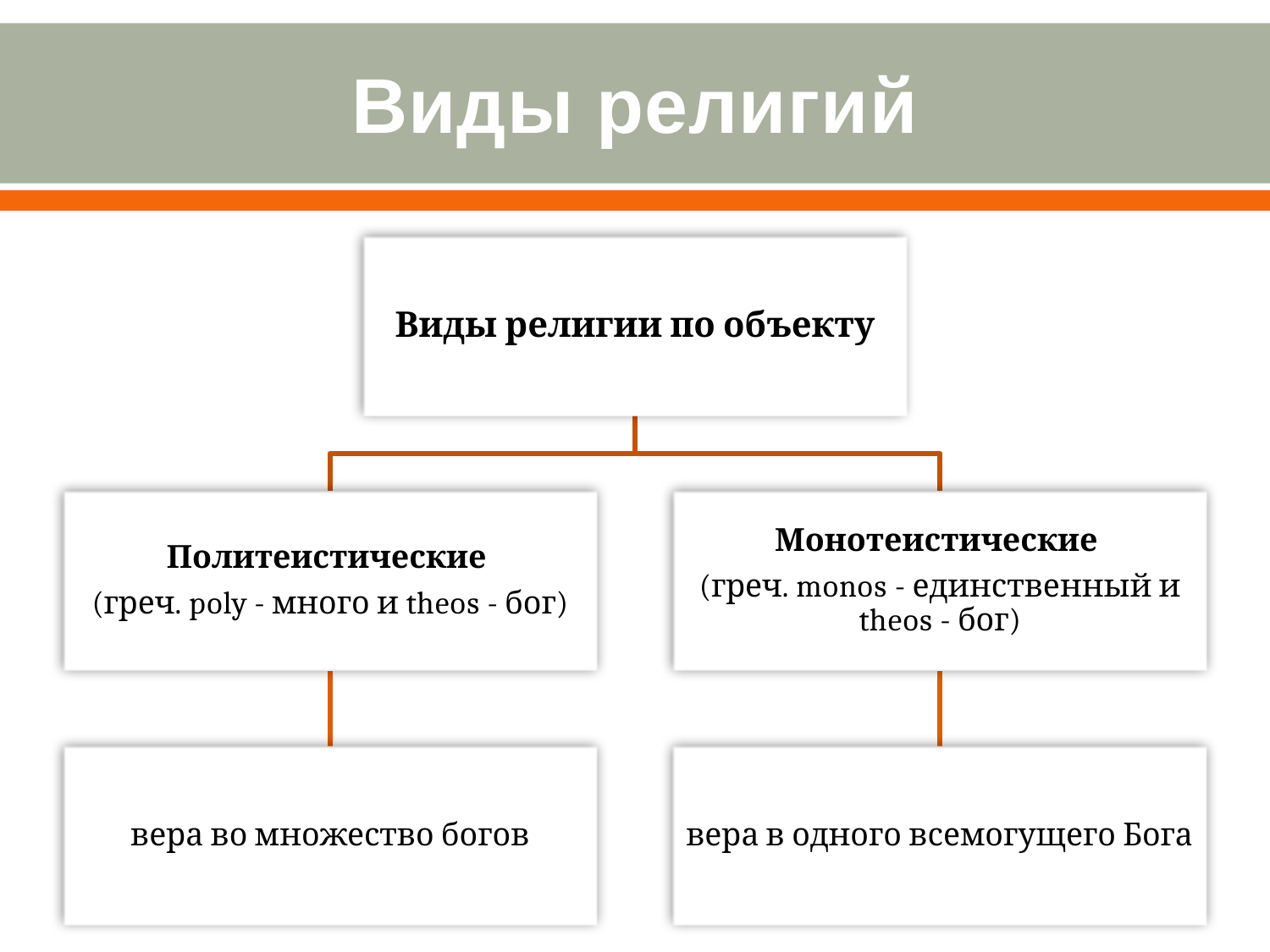

# Виды религий
Виды религии по объекту
Политеистические
(греч. poly - много и theos - бог)
вера во множество богов
Монотеистические
(греч. monos - единственный и theos - бог)
вера в одного всемогущего Бога